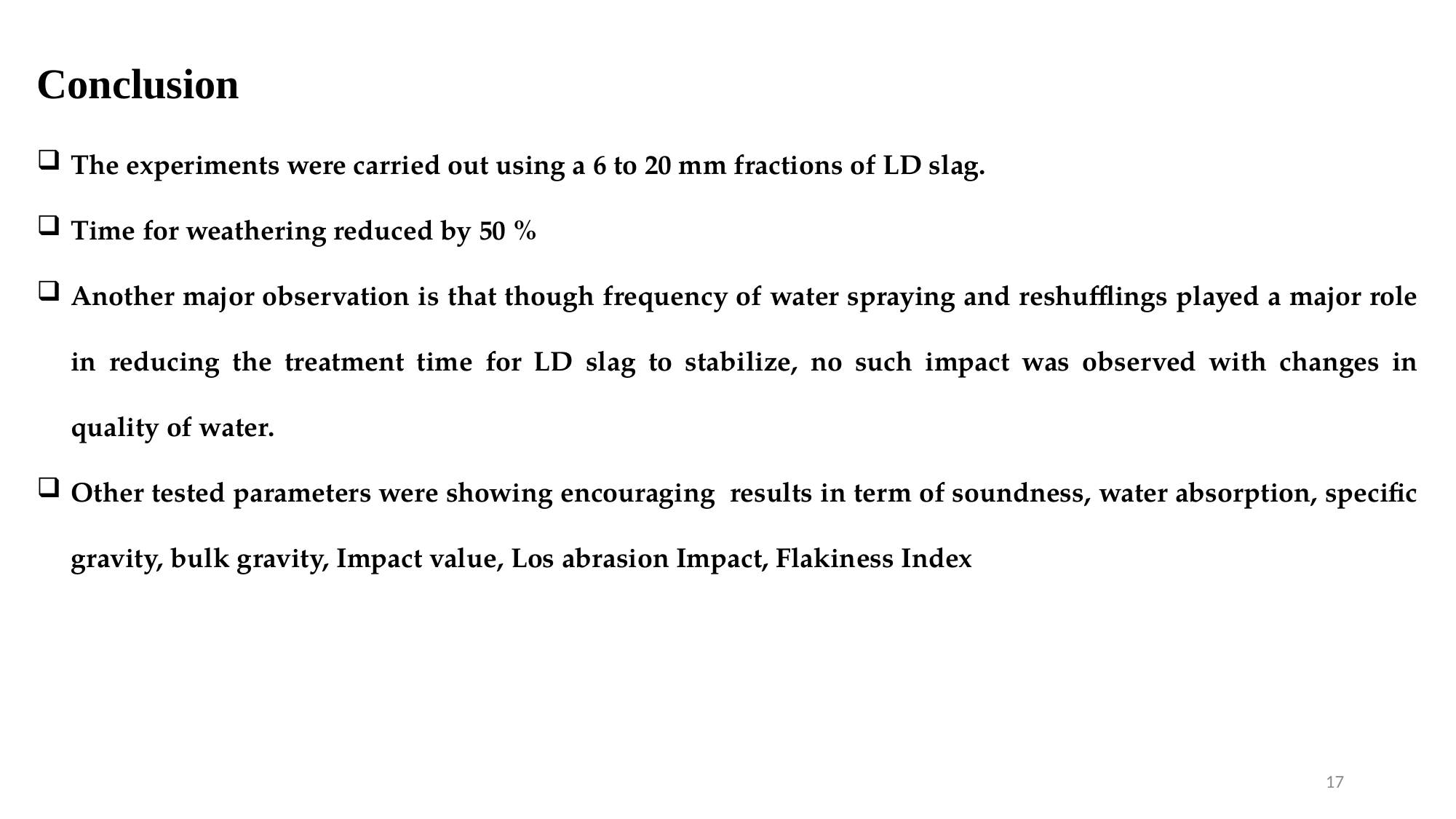

Conclusion
The experiments were carried out using a 6 to 20 mm fractions of LD slag.
Time for weathering reduced by 50 %
Another major observation is that though frequency of water spraying and reshufflings played a major role in reducing the treatment time for LD slag to stabilize, no such impact was observed with changes in quality of water.
Other tested parameters were showing encouraging  results in term of soundness, water absorption, specific gravity, bulk gravity, Impact value, Los abrasion Impact, Flakiness Index
17